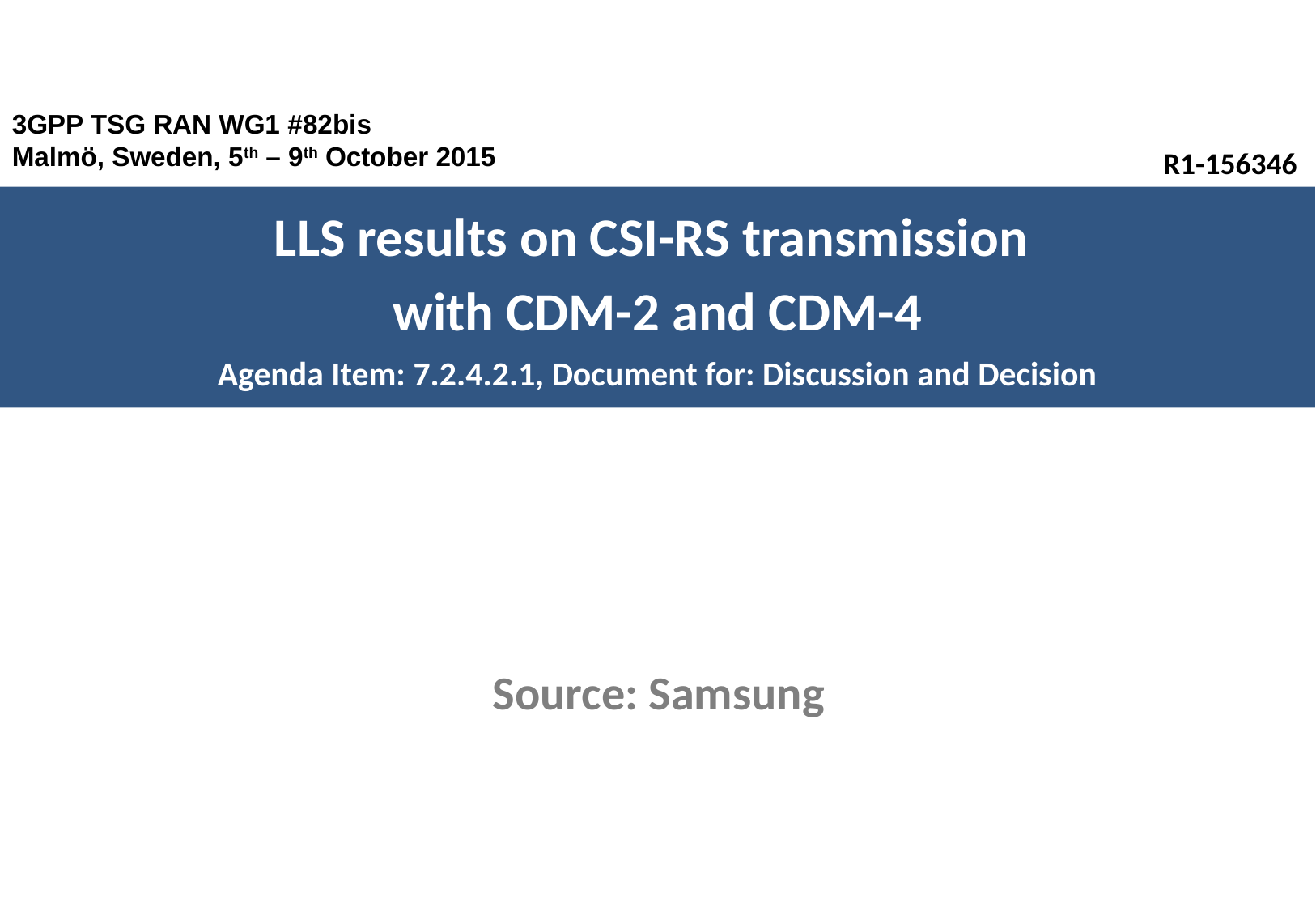

3GPP TSG RAN WG1 #82bis
Malmö, Sweden, 5th – 9th October 2015
R1-156346
LLS results on CSI-RS transmission
with CDM-2 and CDM-4
Agenda Item: 7.2.4.2.1, Document for: Discussion and Decision
Source: Samsung